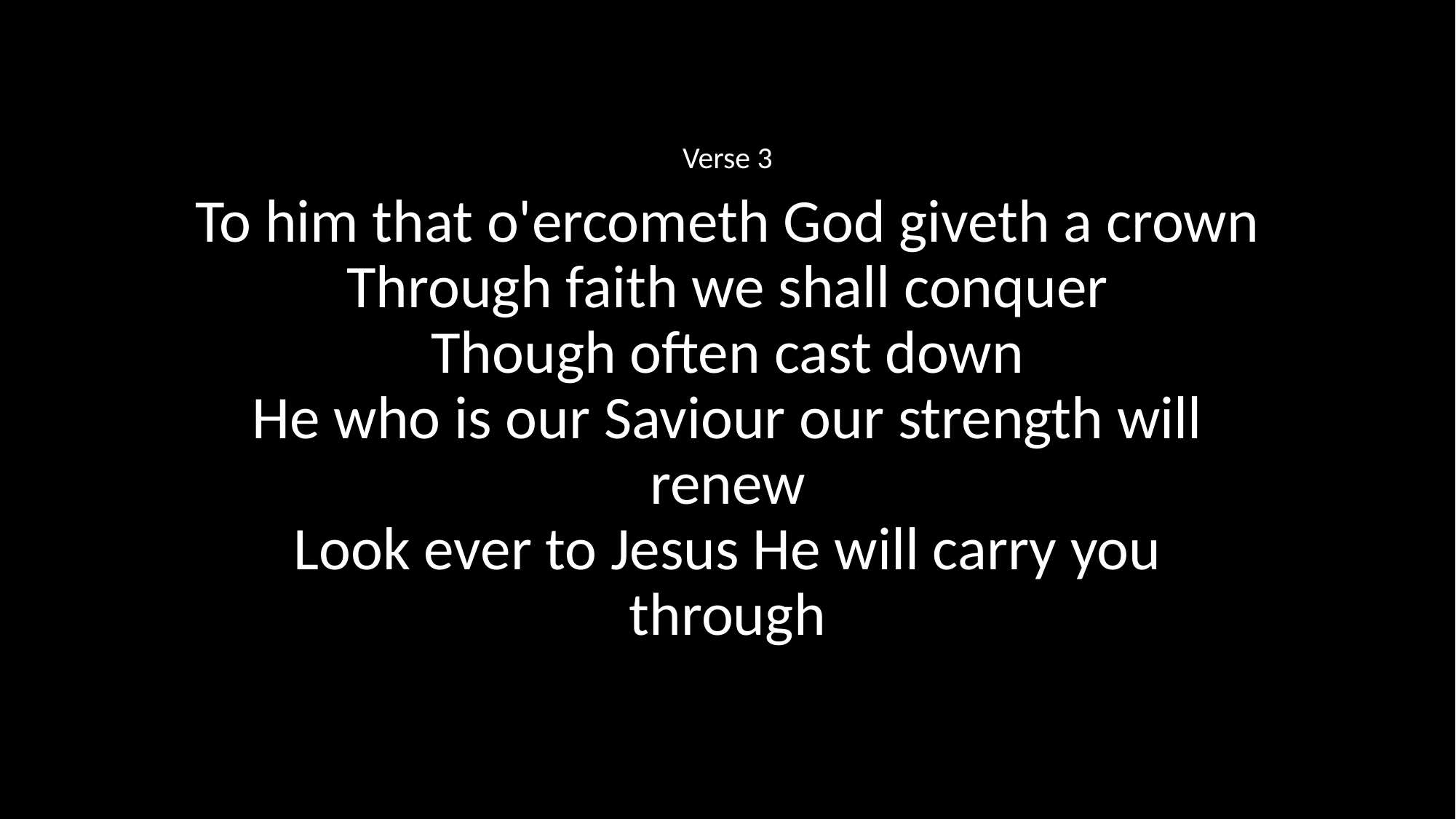

Verse 3
To him that o'ercometh God giveth a crown
Through faith we shall conquer
Though often cast down
He who is our Saviour our strength will renew
Look ever to Jesus He will carry you through